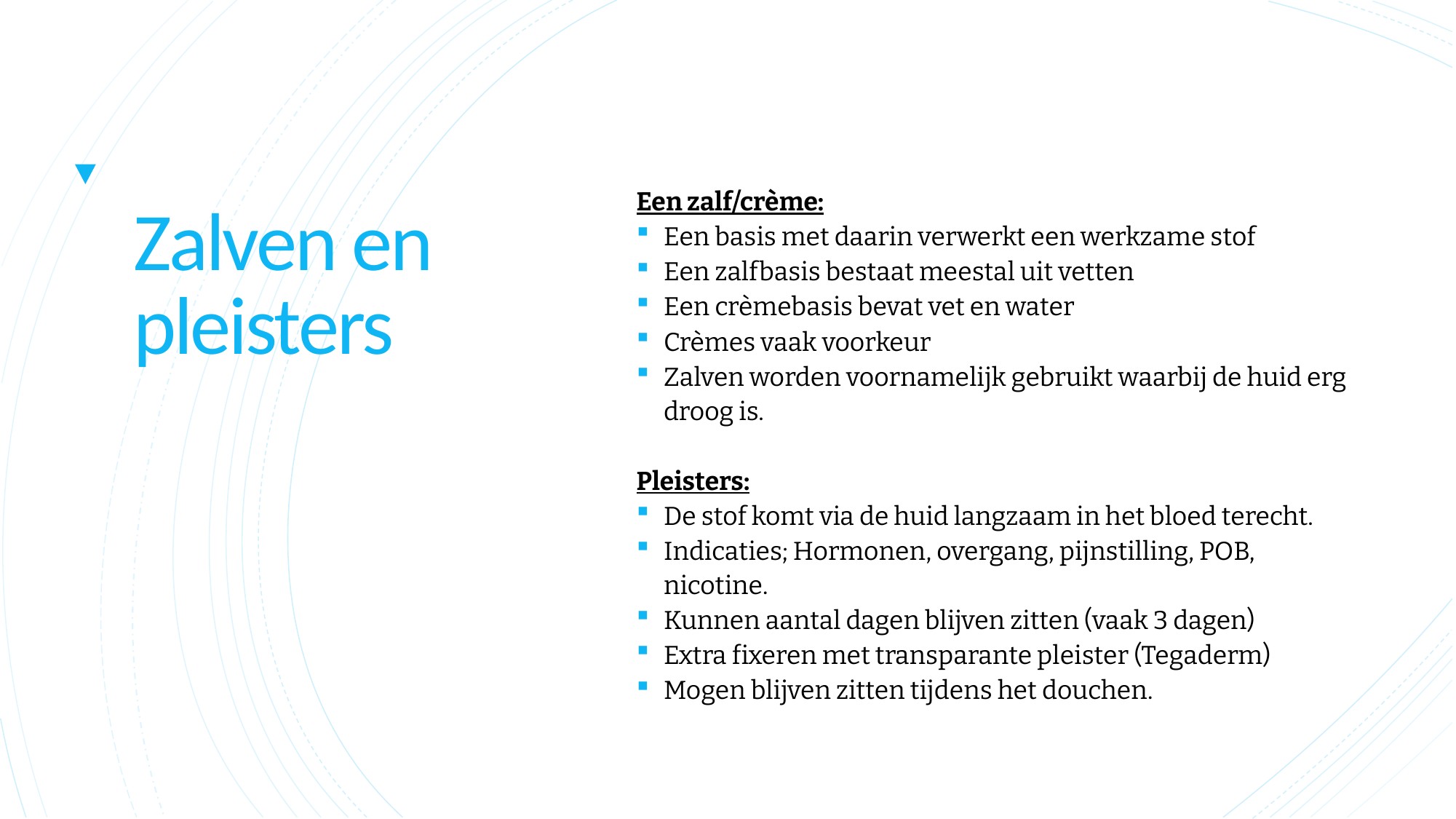

# Zalven en pleisters
Een zalf/crème:
Een basis met daarin verwerkt een werkzame stof
Een zalfbasis bestaat meestal uit vetten
Een crèmebasis bevat vet en water
Crèmes vaak voorkeur
Zalven worden voornamelijk gebruikt waarbij de huid erg droog is.

Pleisters:
De stof komt via de huid langzaam in het bloed terecht.
Indicaties; Hormonen, overgang, pijnstilling, POB, nicotine.
Kunnen aantal dagen blijven zitten (vaak 3 dagen)
Extra fixeren met transparante pleister (Tegaderm)
Mogen blijven zitten tijdens het douchen.